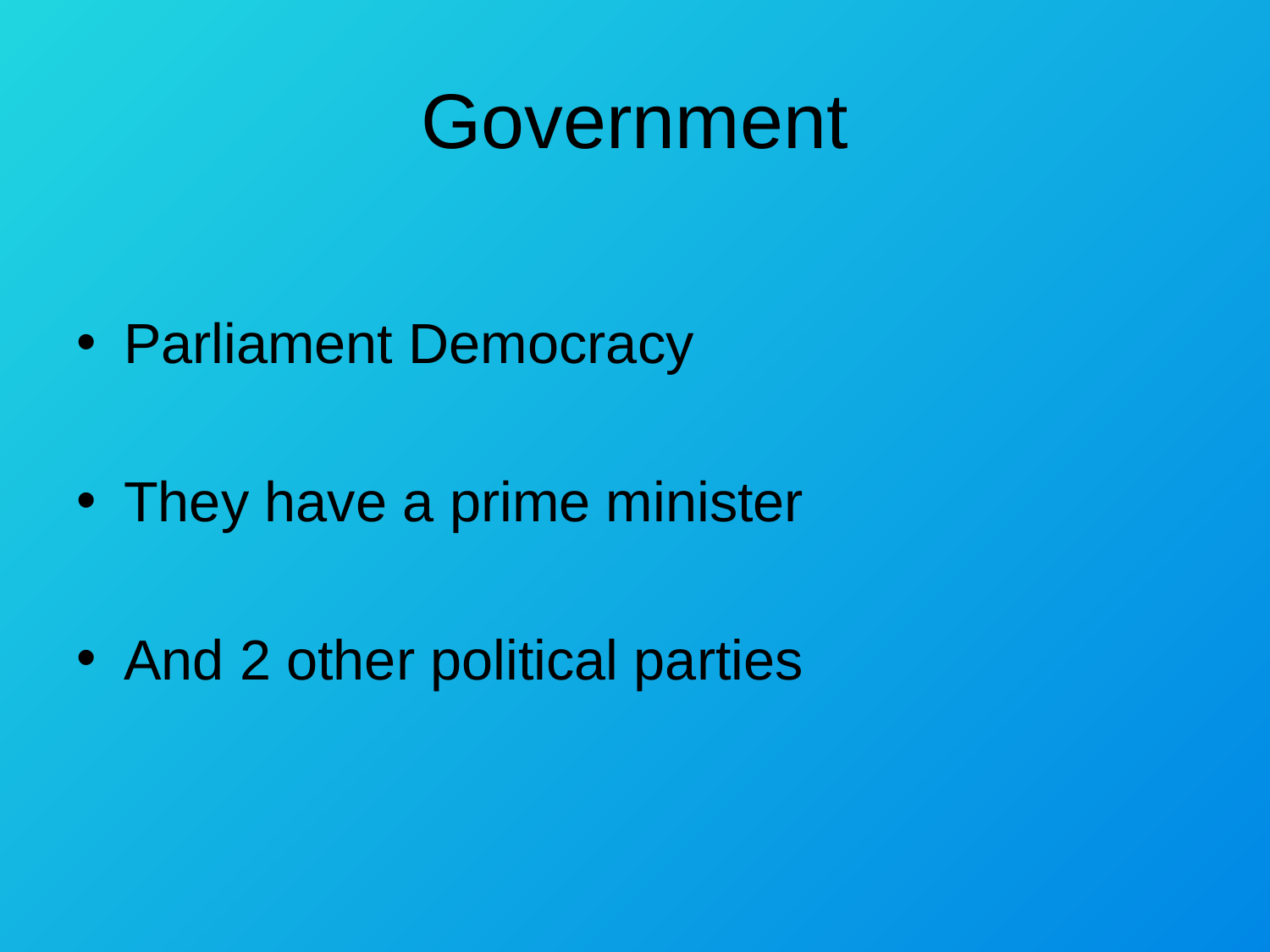

# Government

Parliament Democracy

They have a prime minister

And 2 other political parties